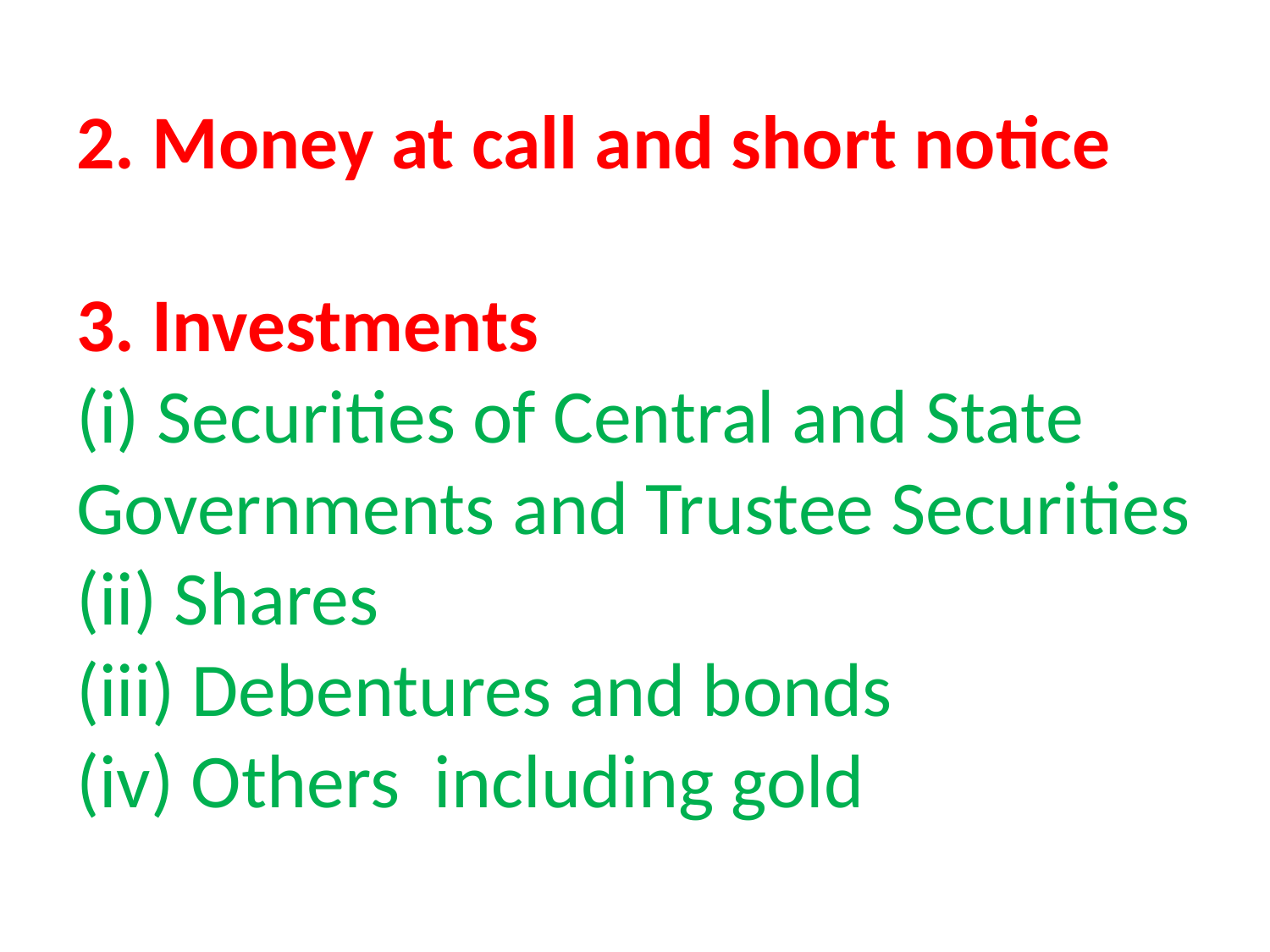

# 2. Money at call and short notice 3. Investments (i) Securities of Central and State Governments and Trustee Securities (ii) Shares (iii) Debentures and bonds (iv) Others  including gold